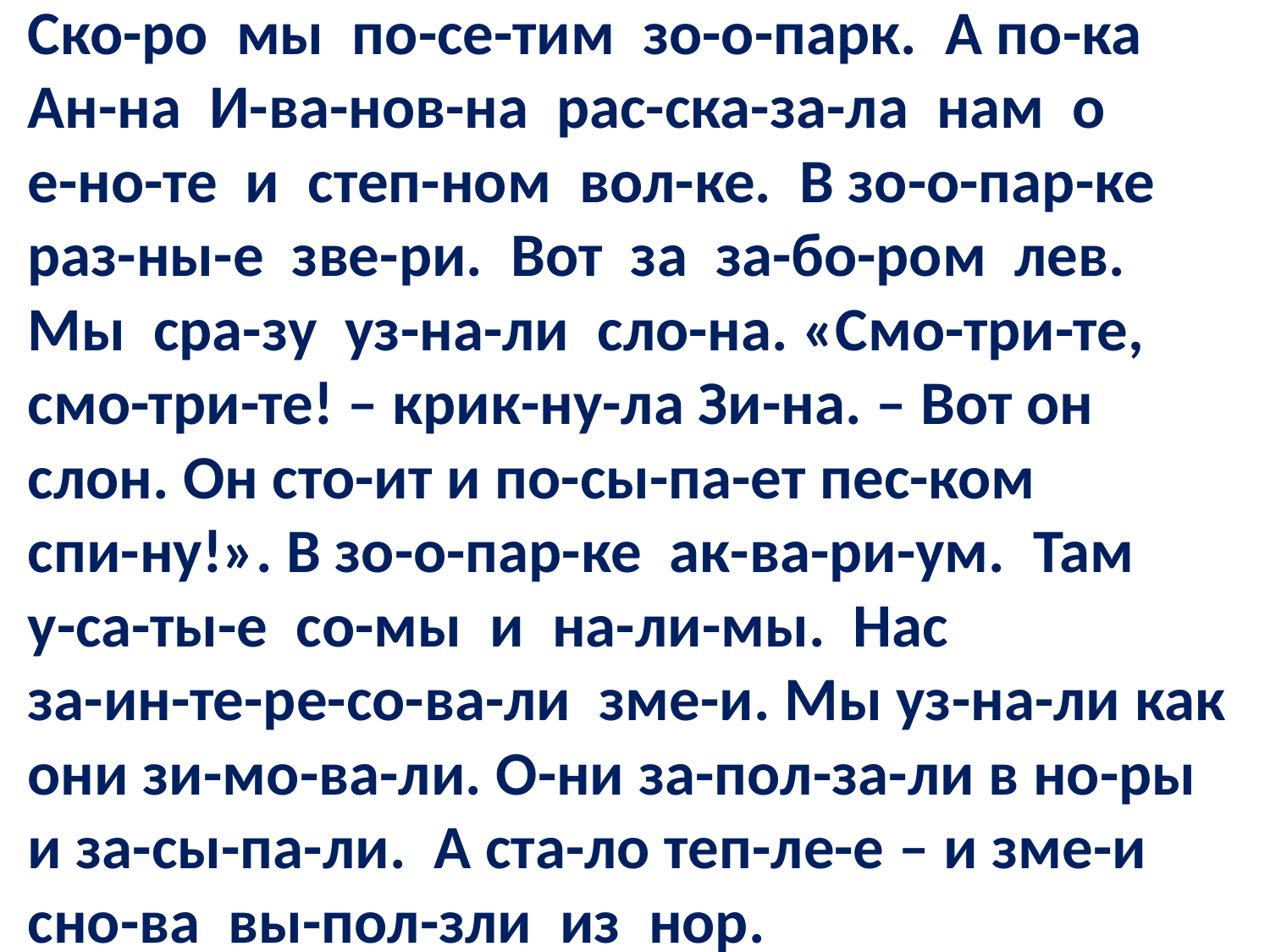

Ско-ро  мы  по-се-тим  зо-о-парк.  А по-ка Ан-на  И-ва-нов-на  рас-ска-за-ла  нам  о       е-но-те  и  степ-ном  вол-ке.  В зо-о-пар-ке раз-ны-е  зве-ри.  Вот  за  за-бо-ром  лев.  Мы  сра-зу  уз-на-ли  сло-на. «Смо-три-те, смо-три-те! – крик-ну-ла Зи-на. – Вот он слон. Он сто-ит и по-сы-па-ет пес-ком       спи-ну!». В зо-о-пар-ке  ак-ва-ри-ум.  Там     у-са-ты-е  со-мы  и  на-ли-мы.  Нас                за-ин-те-ре-со-ва-ли  зме-и. Мы уз-на-ли как они зи-мо-ва-ли. О-ни за-пол-за-ли в но-ры и за-сы-па-ли.  А ста-ло теп-ле-е – и зме-и сно-ва  вы-пол-зли  из  нор.
#